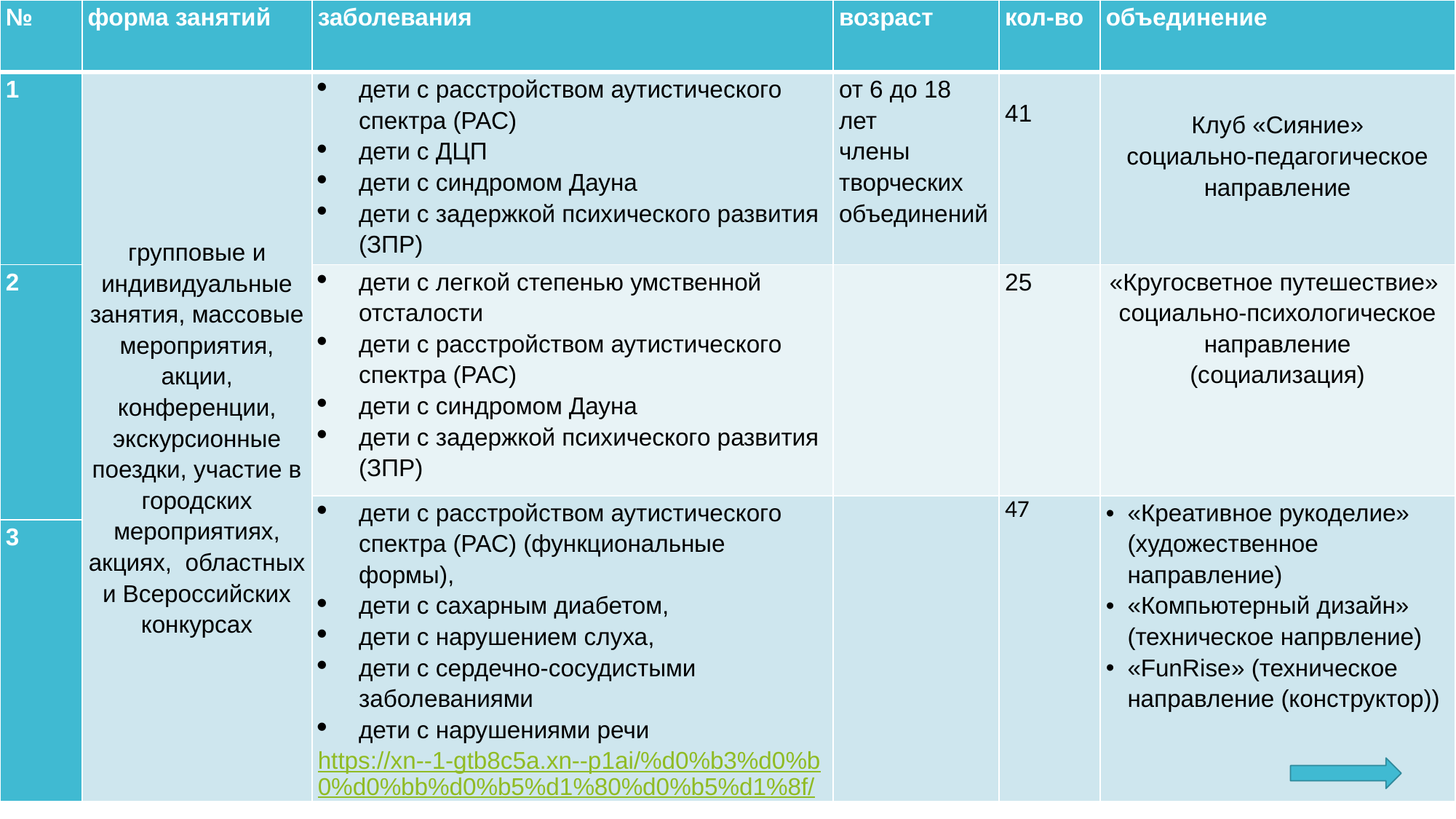

| № | форма занятий | заболевания | возраст | кол-во | объединение |
| --- | --- | --- | --- | --- | --- |
| 1 | групповые и индивидуальные занятия, массовые мероприятия, акции, конференции, экскурсионные поездки, участие в городских мероприятиях, акциях, областных и Всероссийских конкурсах | дети с расстройством аутистического спектра (РАС) дети с ДЦП дети с синдромом Дауна дети с задержкой психического развития (ЗПР) | от 6 до 18 лет члены творческих объединений | 41 | Клуб «Сияние» социально-педагогическое направление |
| 2 |  | дети с легкой степенью умственной отсталости дети с расстройством аутистического спектра (РАС) дети с синдромом Дауна дети с задержкой психического развития (ЗПР) |  | 25 | «Кругосветное путешествие» социально-психологическое направление (социализация) |
|  |  | дети с расстройством аутистического спектра (РАС) (функциональные формы), дети с сахарным диабетом, дети с нарушением слуха, дети с сердечно-сосудистыми заболеваниями дети с нарушениями речи https://xn--1-gtb8c5a.xn--p1ai/%d0%b3%d0%b0%d0%bb%d0%b5%d1%80%d0%b5%d1%8f/ |  | 47 | «Креативное рукоделие» (художественное направление) «Компьютерный дизайн» (техническое напрвление) «FunRise» (техническое направление (конструктор)) |
| 3 |  |  |  |  |  |
ДЮЦ №1
с 6 до 18 лет